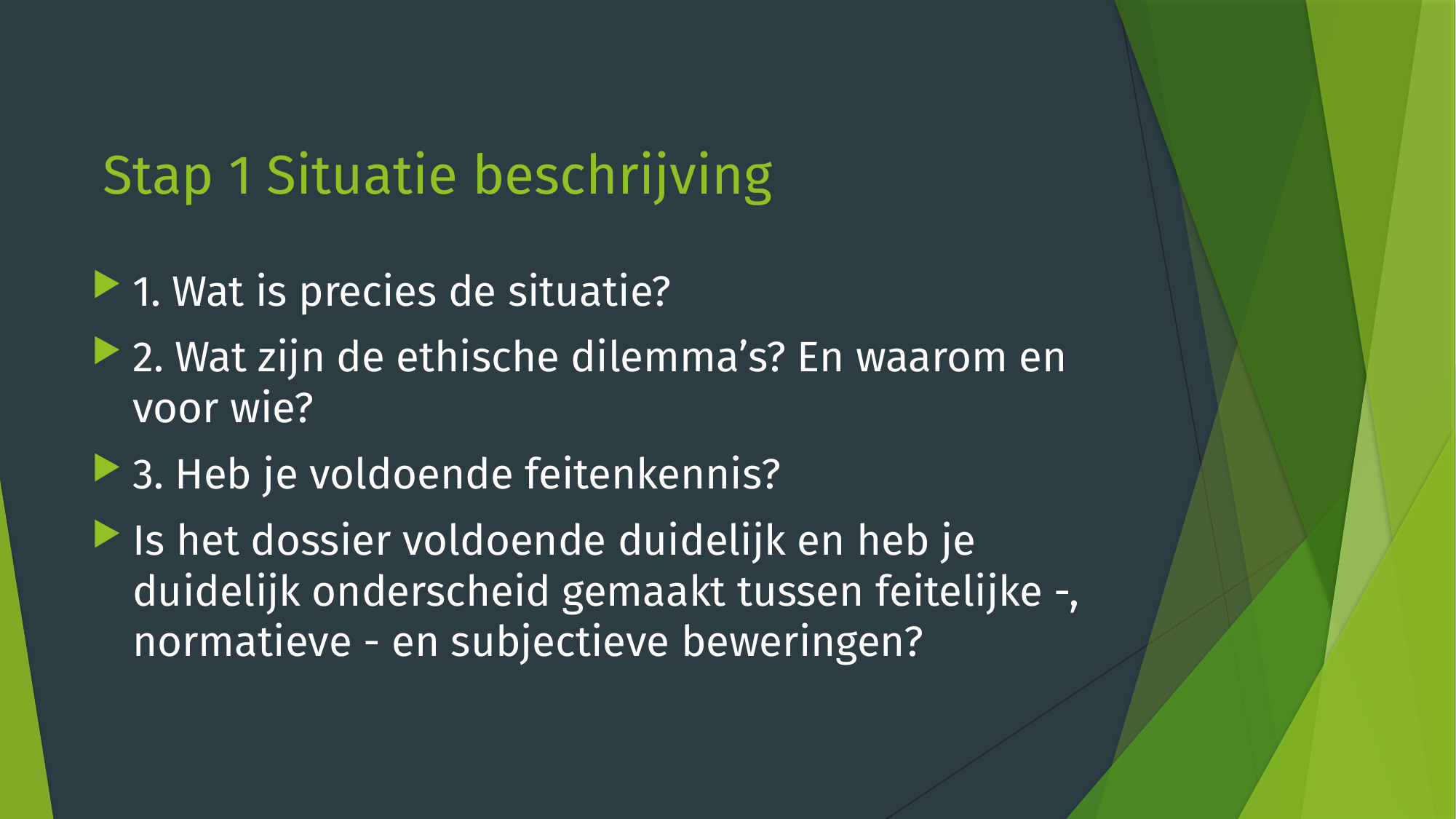

# Stap 1 Situatie beschrijving
1. Wat is precies de situatie?
2. Wat zijn de ethische dilemma’s? En waarom en voor wie?
3. Heb je voldoende feitenkennis?
Is het dossier voldoende duidelijk en heb je duidelijk onderscheid gemaakt tussen feitelijke -, normatieve - en subjectieve beweringen?